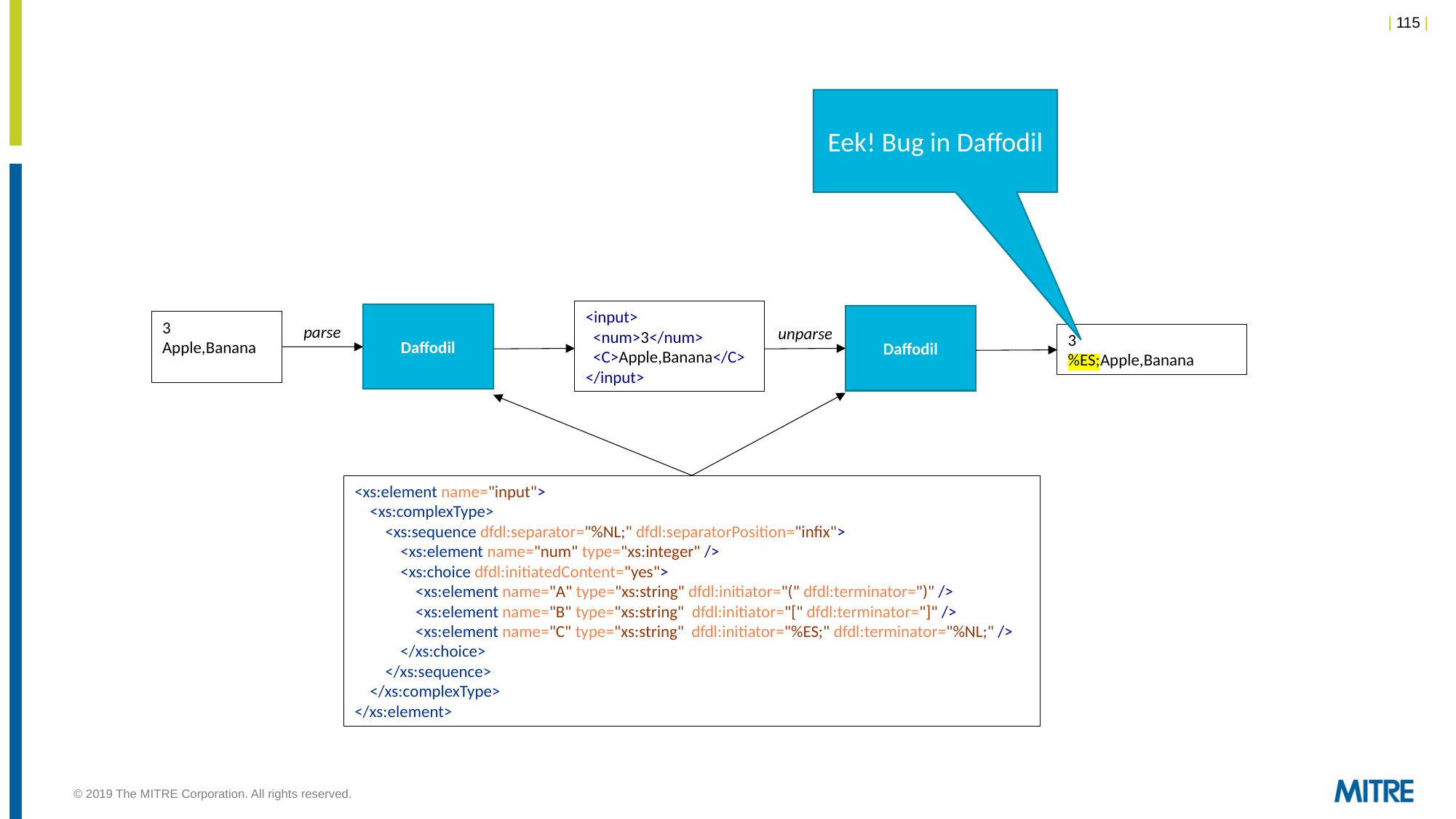

Eek! Bug in Daffodil
<input>
  <num>3</num>
  <C>Apple,Banana</C>
</input>
Daffodil
Daffodil
3
Apple,Banana

parse
unparse
3
%ES;Apple,Banana
<xs:element name="input">
    <xs:complexType>
        <xs:sequence dfdl:separator="%NL;" dfdl:separatorPosition="infix">
            <xs:element name="num" type="xs:integer" />
            <xs:choice dfdl:initiatedContent="yes">
                <xs:element name="A" type="xs:string" dfdl:initiator="(" dfdl:terminator=")" />
                <xs:element name="B" type="xs:string"  dfdl:initiator="[" dfdl:terminator="]" />
                <xs:element name="C" type="xs:string"  dfdl:initiator="%ES;" dfdl:terminator="%NL;" />
            </xs:choice>
        </xs:sequence>
    </xs:complexType>
</xs:element>
© 2019 The MITRE Corporation. All rights reserved.